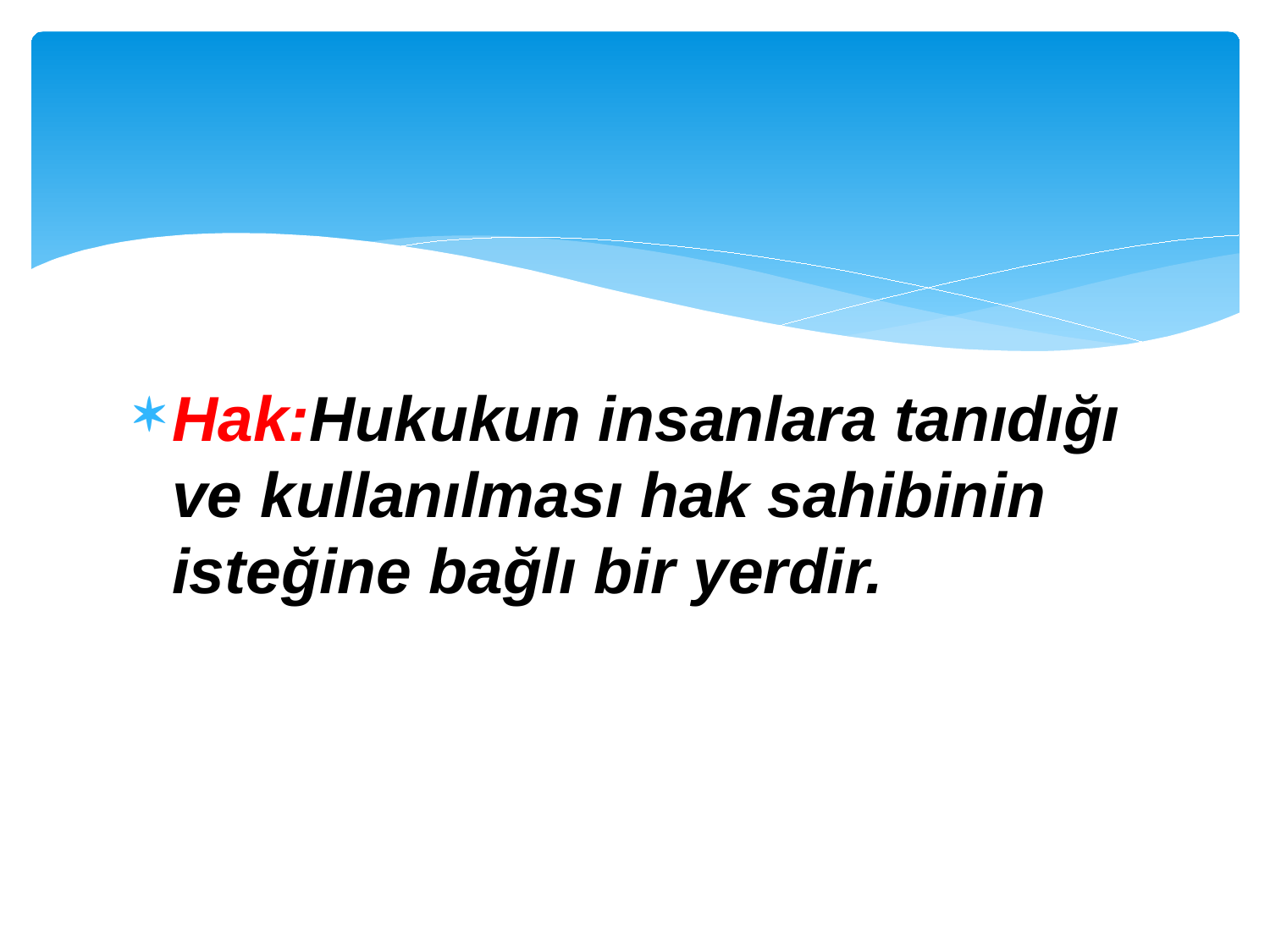

#
Hak:Hukukun insanlara tanıdığı ve kullanılması hak sahibinin isteğine bağlı bir yerdir.